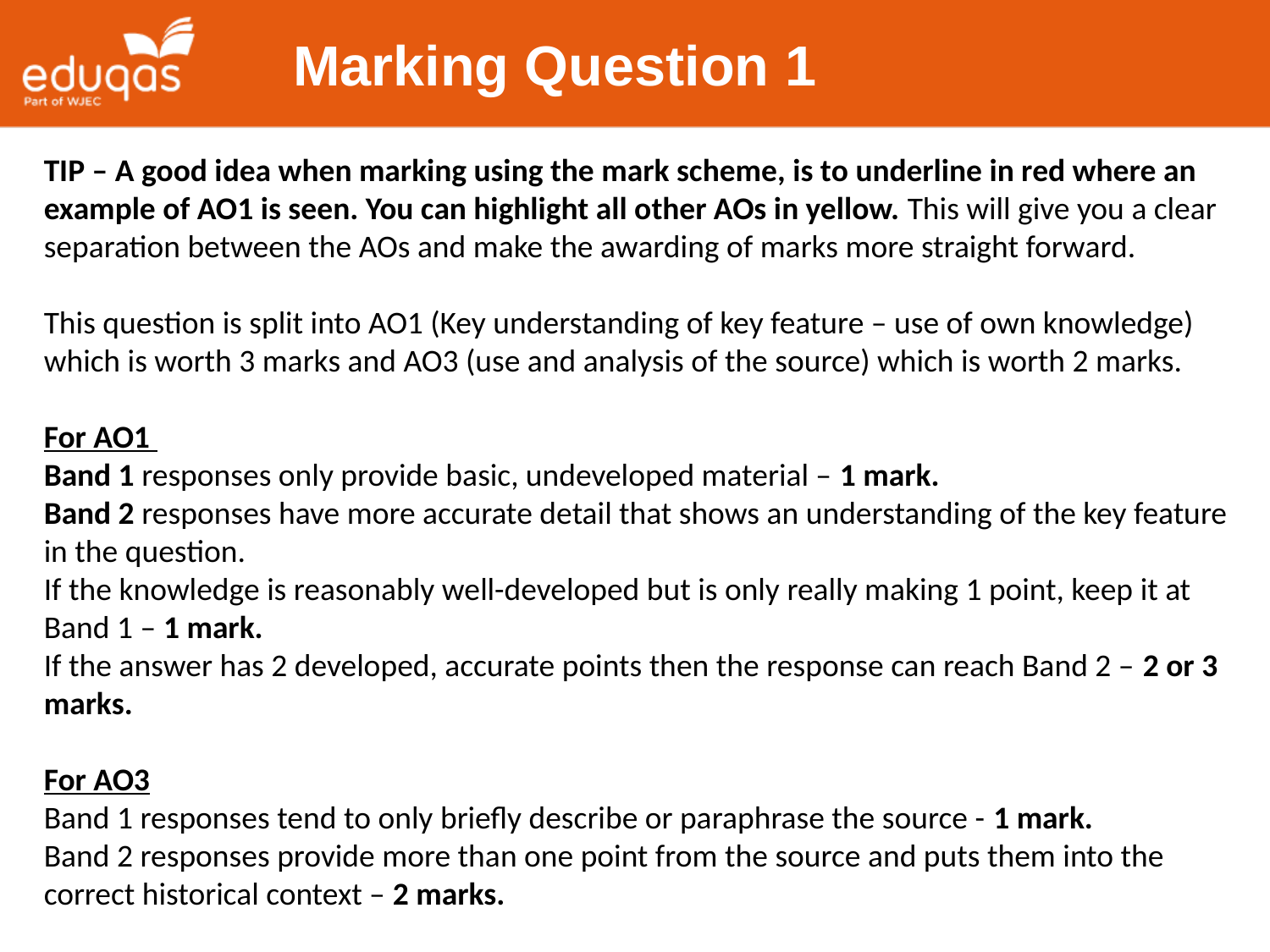

# Marking Question 1
TIP – A good idea when marking using the mark scheme, is to underline in red where an example of AO1 is seen. You can highlight all other AOs in yellow. This will give you a clear separation between the AOs and make the awarding of marks more straight forward.

This question is split into AO1 (Key understanding of key feature – use of own knowledge) which is worth 3 marks and AO3 (use and analysis of the source) which is worth 2 marks.

For AO1
Band 1 responses only provide basic, undeveloped material – 1 mark.
Band 2 responses have more accurate detail that shows an understanding of the key feature in the question.
If the knowledge is reasonably well-developed but is only really making 1 point, keep it at Band 1 – 1 mark.
If the answer has 2 developed, accurate points then the response can reach Band 2 – 2 or 3 marks.

For AO3
Band 1 responses tend to only briefly describe or paraphrase the source - 1 mark.
Band 2 responses provide more than one point from the source and puts them into the correct historical context – 2 marks.